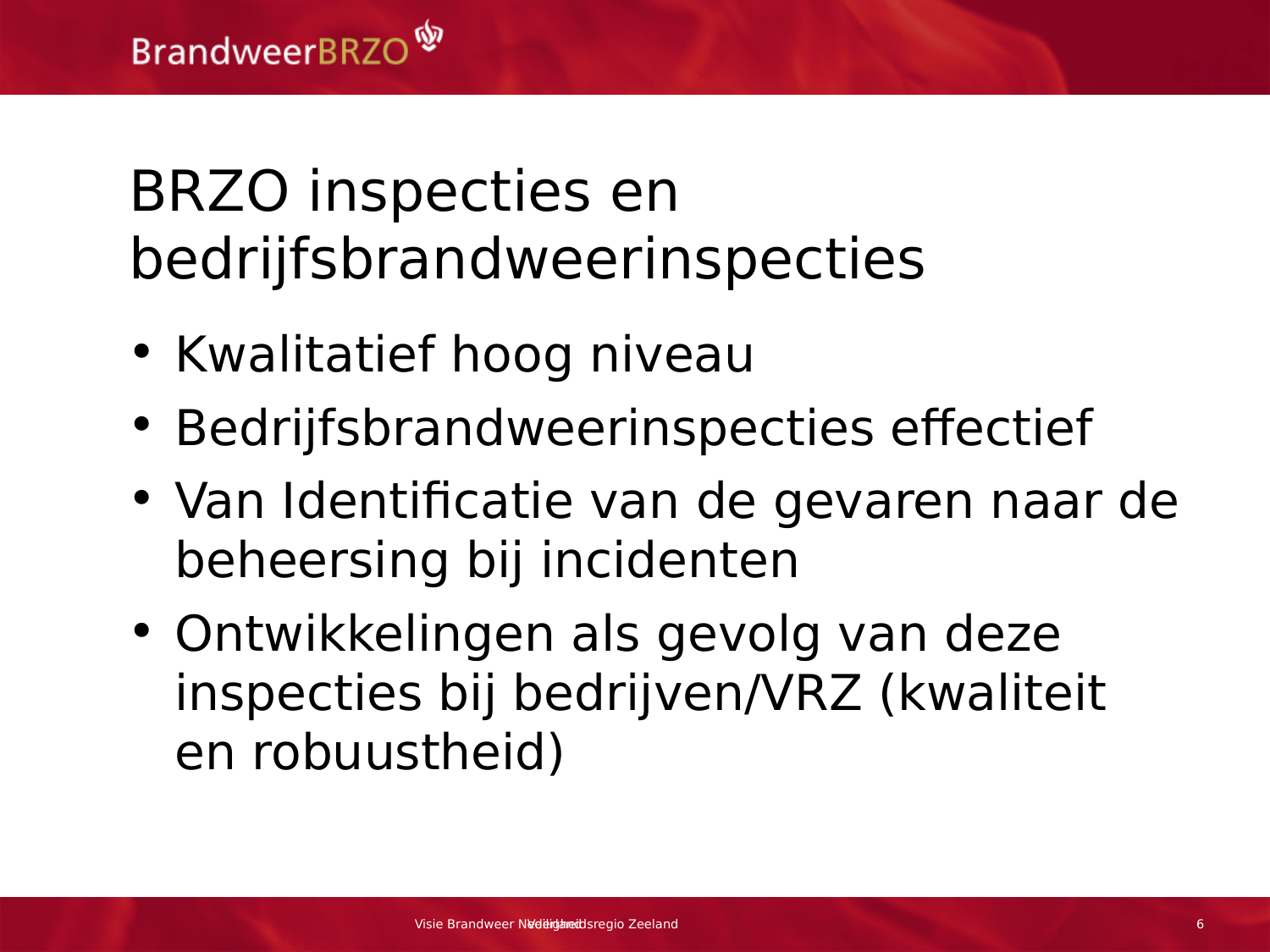

BRZO inspecties en bedrijfsbrandweerinspecties
Kwalitatief hoog niveau
Bedrijfsbrandweerinspecties effectief
Van Identificatie van de gevaren naar de beheersing bij incidenten
Ontwikkelingen als gevolg van deze inspecties bij bedrijven/VRZ (kwaliteit en robuustheid)
Veiligheidsregio Zeeland
Visie Brandweer Nederland
6